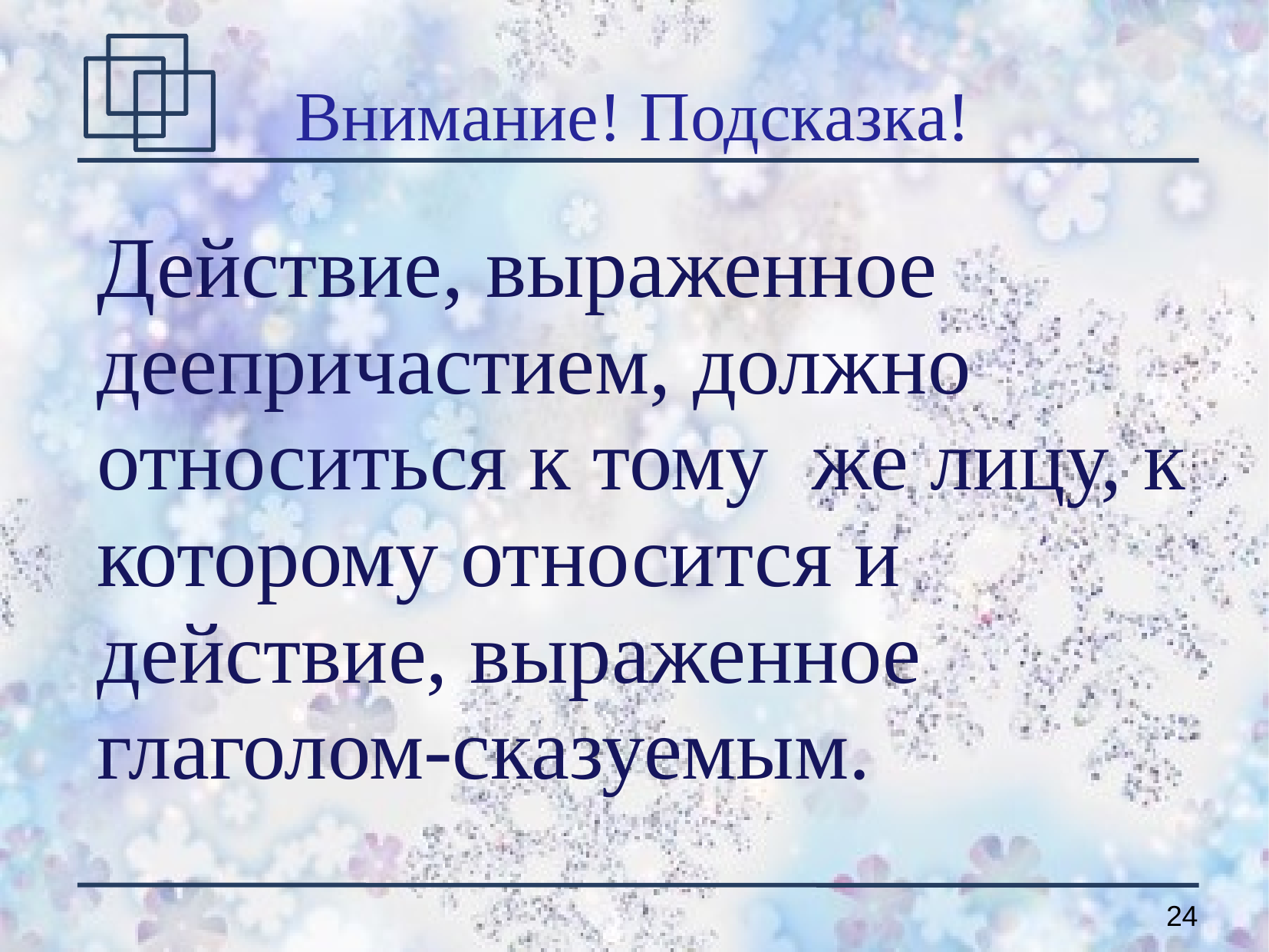

# Внимание! Подсказка!
Действие, выраженное деепричастием, должно относиться к тому  же лицу, к которому относится и действие, выраженное глаголом-сказуемым.